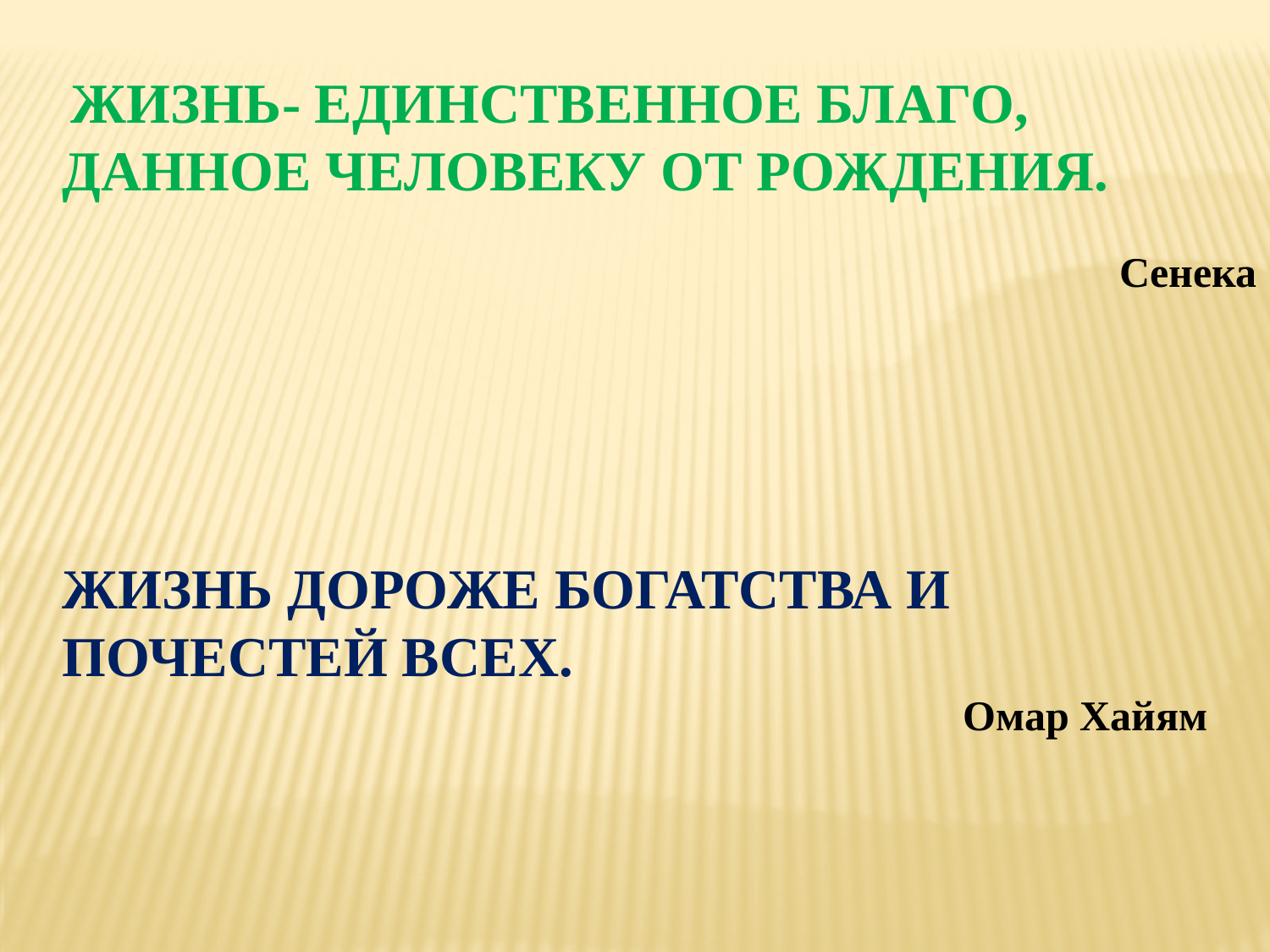

ЖИЗНЬ- ЕДИНСТВЕННОЕ БЛАГО, ДАННОЕ ЧЕЛОВЕКУ ОТ РОЖДЕНИЯ.
                                                                                                                                          Сенека
ЖИЗНЬ ДОРОЖЕ БОГАТСТВА И ПОЧЕСТЕЙ ВСЕХ.
                                                                                                        Омар Хайям